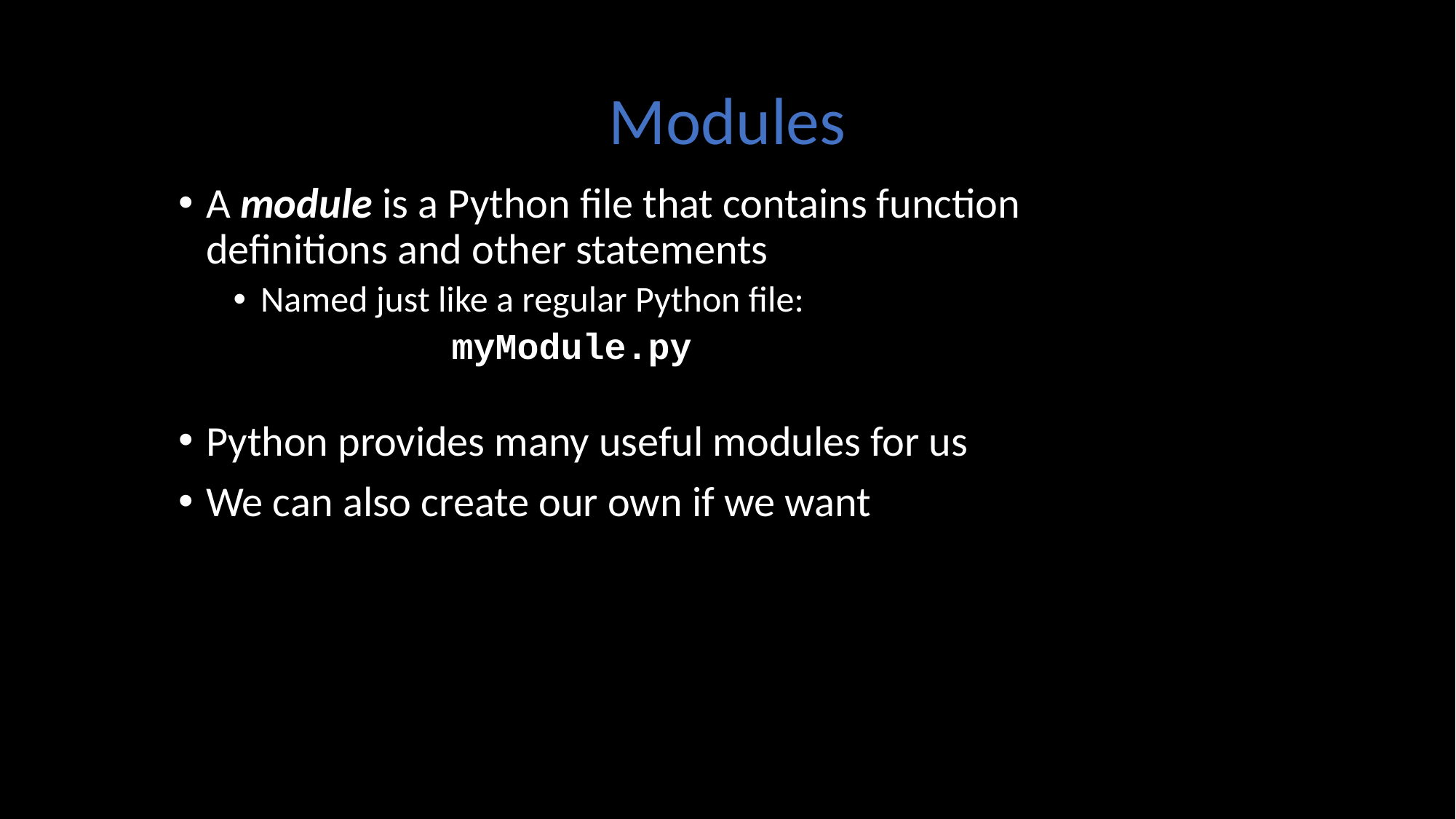

# Modules
A module is a Python file that contains function definitions and other statements
Named just like a regular Python file:
		myModule.py

Python provides many useful modules for us
We can also create our own if we want